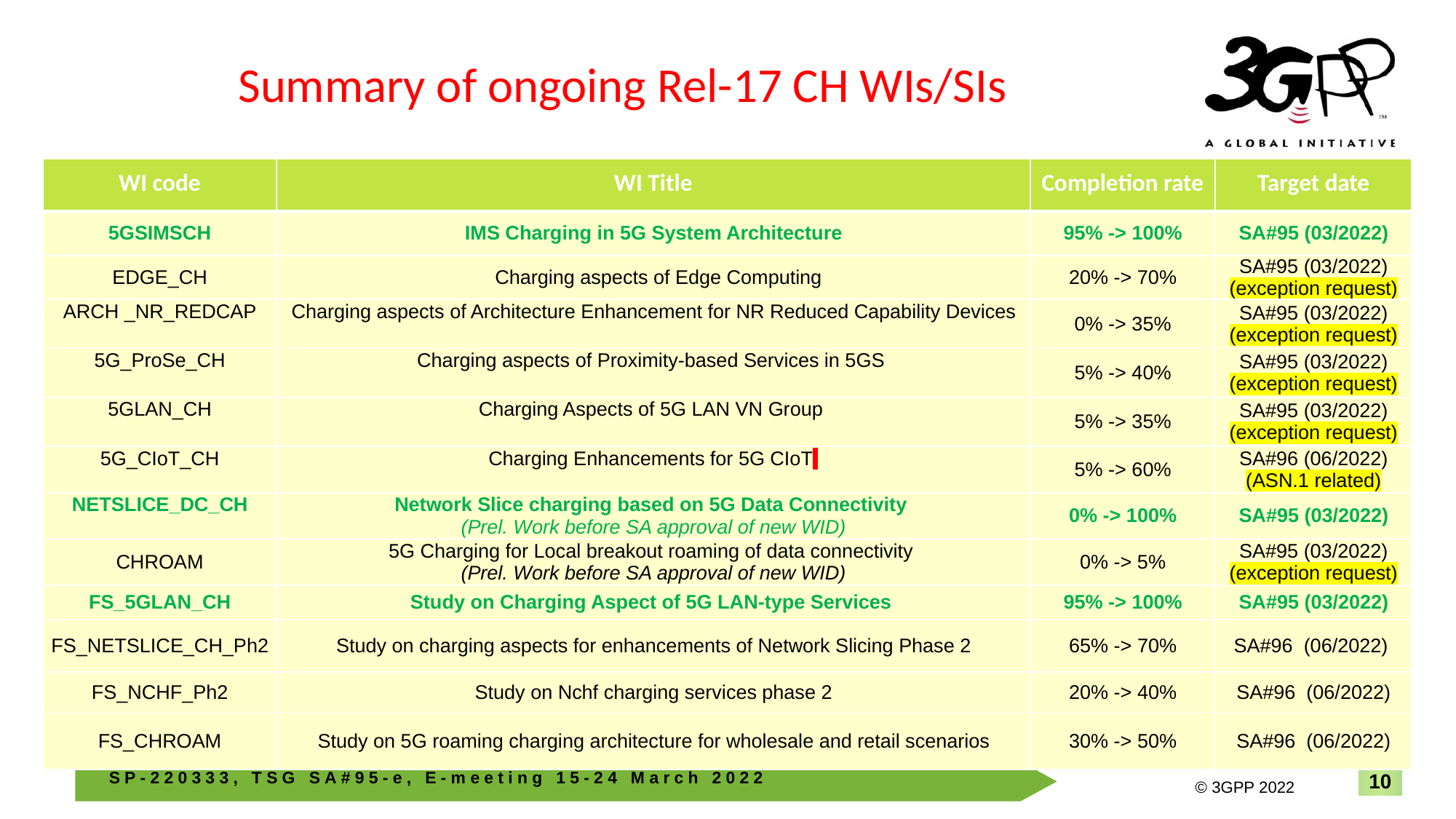

# Summary of ongoing Rel-17 CH WIs/SIs
| WI code | WI Title | Completion rate | Target date |
| --- | --- | --- | --- |
| 5GSIMSCH | IMS Charging in 5G System Architecture | 95% -> 100% | SA#95 (03/2022) |
| EDGE\_CH | Charging aspects of Edge Computing | 20% -> 70% | SA#95 (03/2022) (exception request) |
| ARCH \_NR\_REDCAP | Charging aspects of Architecture Enhancement for NR Reduced Capability Devices | 0% -> 35% | SA#95 (03/2022) (exception request) |
| 5G\_ProSe\_CH | Charging aspects of Proximity-based Services in 5GS | 5% -> 40% | SA#95 (03/2022) (exception request) |
| 5GLAN\_CH | Charging Aspects of 5G LAN VN Group | 5% -> 35% | SA#95 (03/2022) (exception request) |
| 5G\_CIoT\_CH | Charging Enhancements for 5G CIoT | 5% -> 60% | SA#96 (06/2022) (ASN.1 related) |
| NETSLICE\_DC\_CH | Network Slice charging based on 5G Data Connectivity (Prel. Work before SA approval of new WID) | 0% -> 100% | SA#95 (03/2022) |
| CHROAM | 5G Charging for Local breakout roaming of data connectivity (Prel. Work before SA approval of new WID) | 0% -> 5% | SA#95 (03/2022) (exception request) |
| FS\_5GLAN\_CH | Study on Charging Aspect of 5G LAN-type Services | 95% -> 100% | SA#95 (03/2022) |
| FS\_NETSLICE\_CH\_Ph2 | Study on charging aspects for enhancements of Network Slicing Phase 2 | 65% -> 70% | SA#96 (06/2022) |
| FS\_NCHF\_Ph2 | Study on Nchf charging services phase 2 | 20% -> 40% | SA#96 (06/2022) |
| FS\_CHROAM | Study on 5G roaming charging architecture for wholesale and retail scenarios | 30% -> 50% | SA#96 (06/2022) |